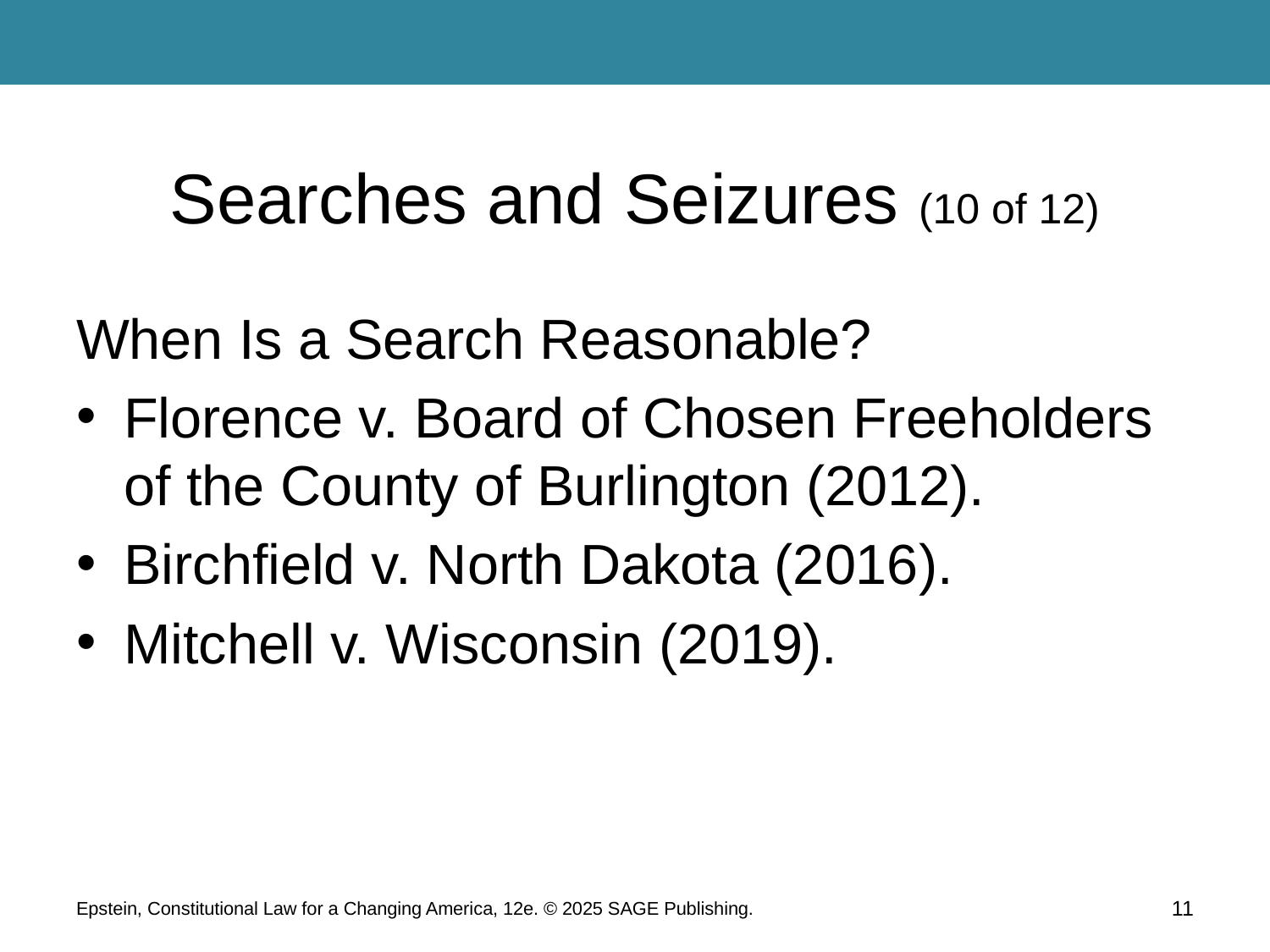

# Searches and Seizures (10 of 12)
When Is a Search Reasonable?
Florence v. Board of Chosen Freeholders of the County of Burlington (2012).
Birchfield v. North Dakota (2016).
Mitchell v. Wisconsin (2019).
Epstein, Constitutional Law for a Changing America, 12e. © 2025 SAGE Publishing.
11